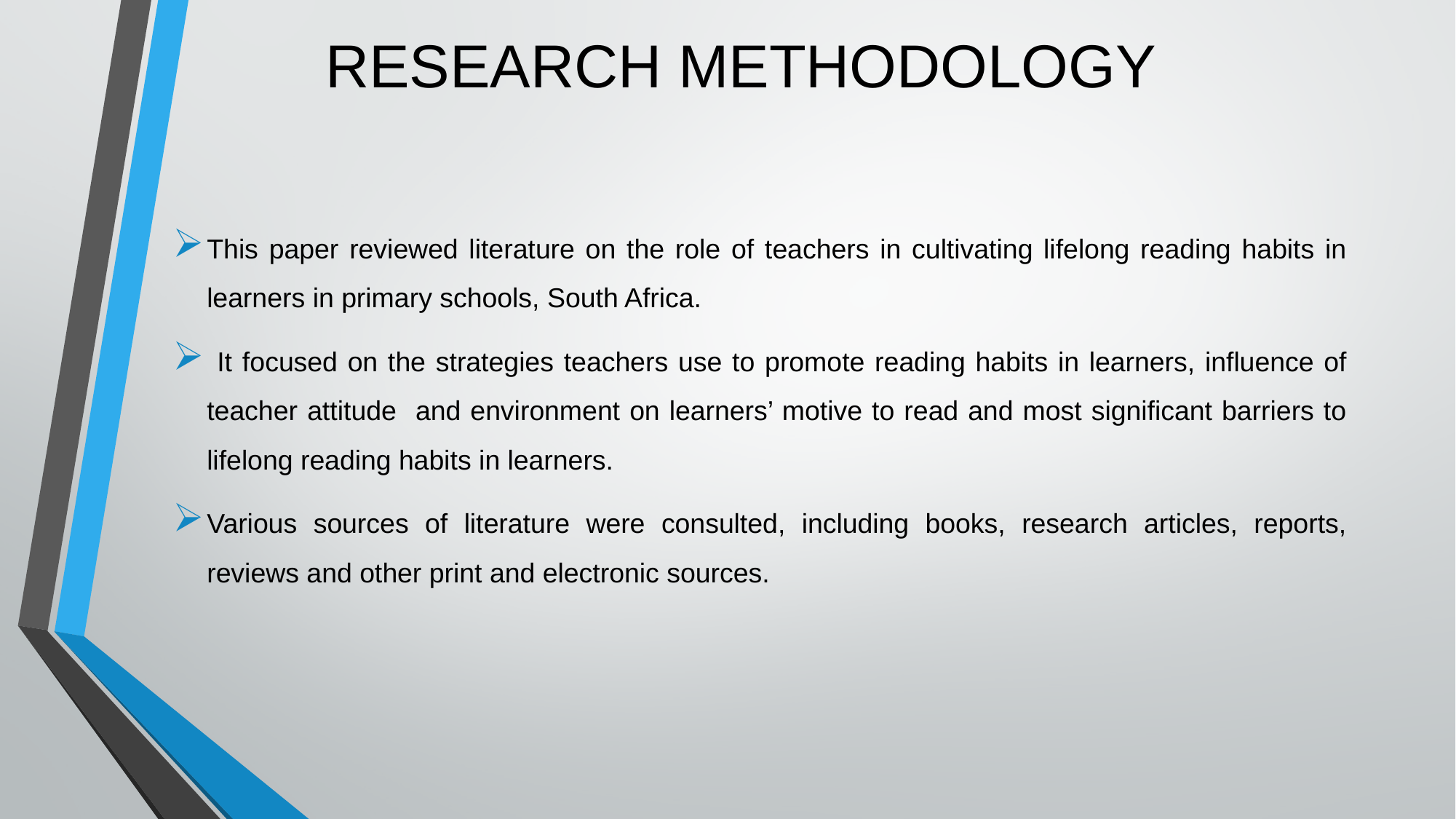

# RESEARCH METHODOLOGY
This paper reviewed literature on the role of teachers in cultivating lifelong reading habits in learners in primary schools, South Africa.
 It focused on the strategies teachers use to promote reading habits in learners, influence of teacher attitude  and environment on learners’ motive to read and most significant barriers to lifelong reading habits in learners.
Various sources of literature were consulted, including books, research articles, reports, reviews and other print and electronic sources.